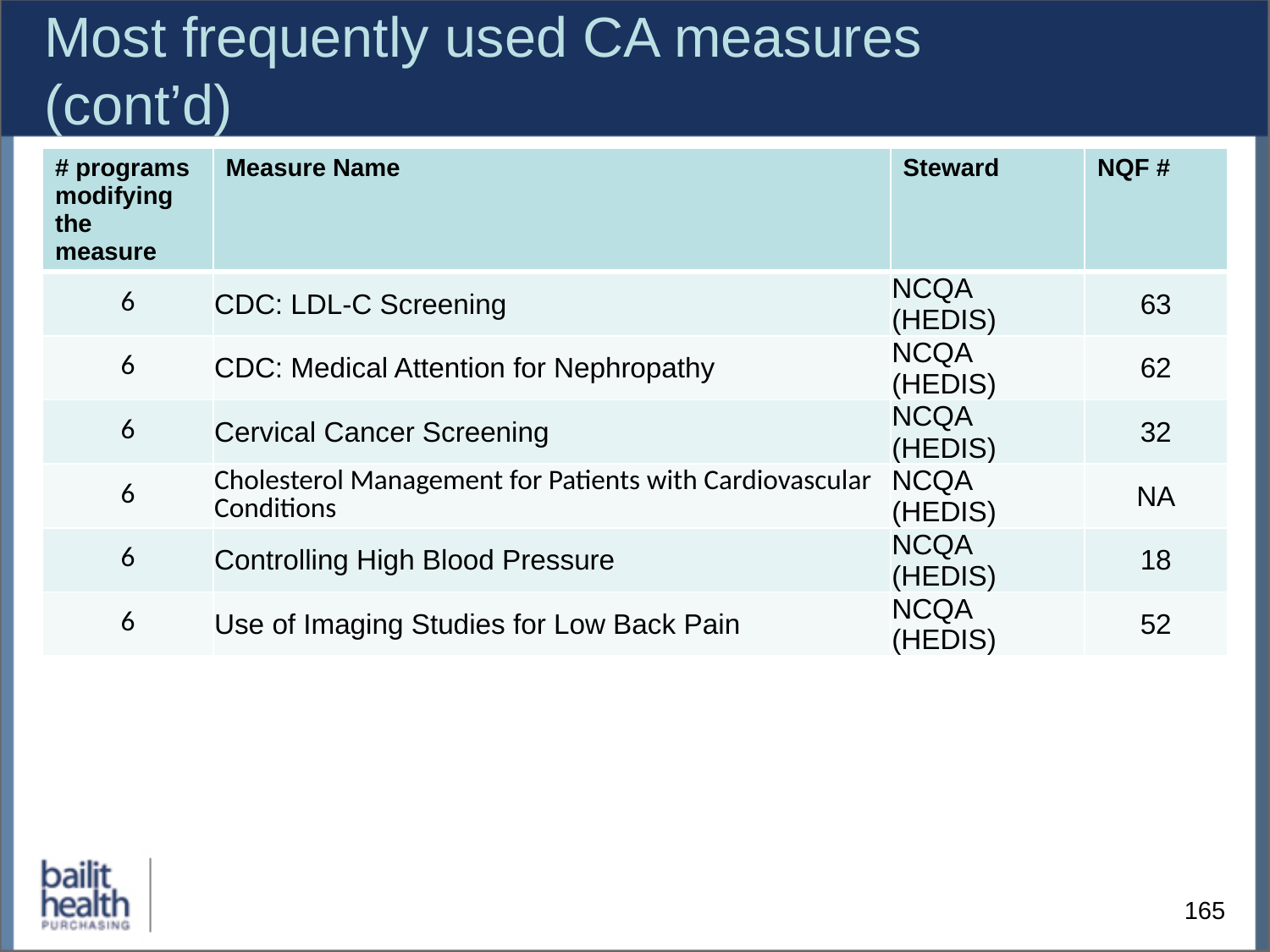

# Most frequently used CA measures (cont’d)
| # programs modifying the measure | Measure Name | Steward | NQF # |
| --- | --- | --- | --- |
| 6 | CDC: LDL-C Screening | NCQA (HEDIS) | 63 |
| 6 | CDC: Medical Attention for Nephropathy | NCQA (HEDIS) | 62 |
| 6 | Cervical Cancer Screening | NCQA (HEDIS) | 32 |
| 6 | Cholesterol Management for Patients with Cardiovascular Conditions | NCQA (HEDIS) | NA |
| 6 | Controlling High Blood Pressure | NCQA (HEDIS) | 18 |
| 6 | Use of Imaging Studies for Low Back Pain | NCQA (HEDIS) | 52 |
165